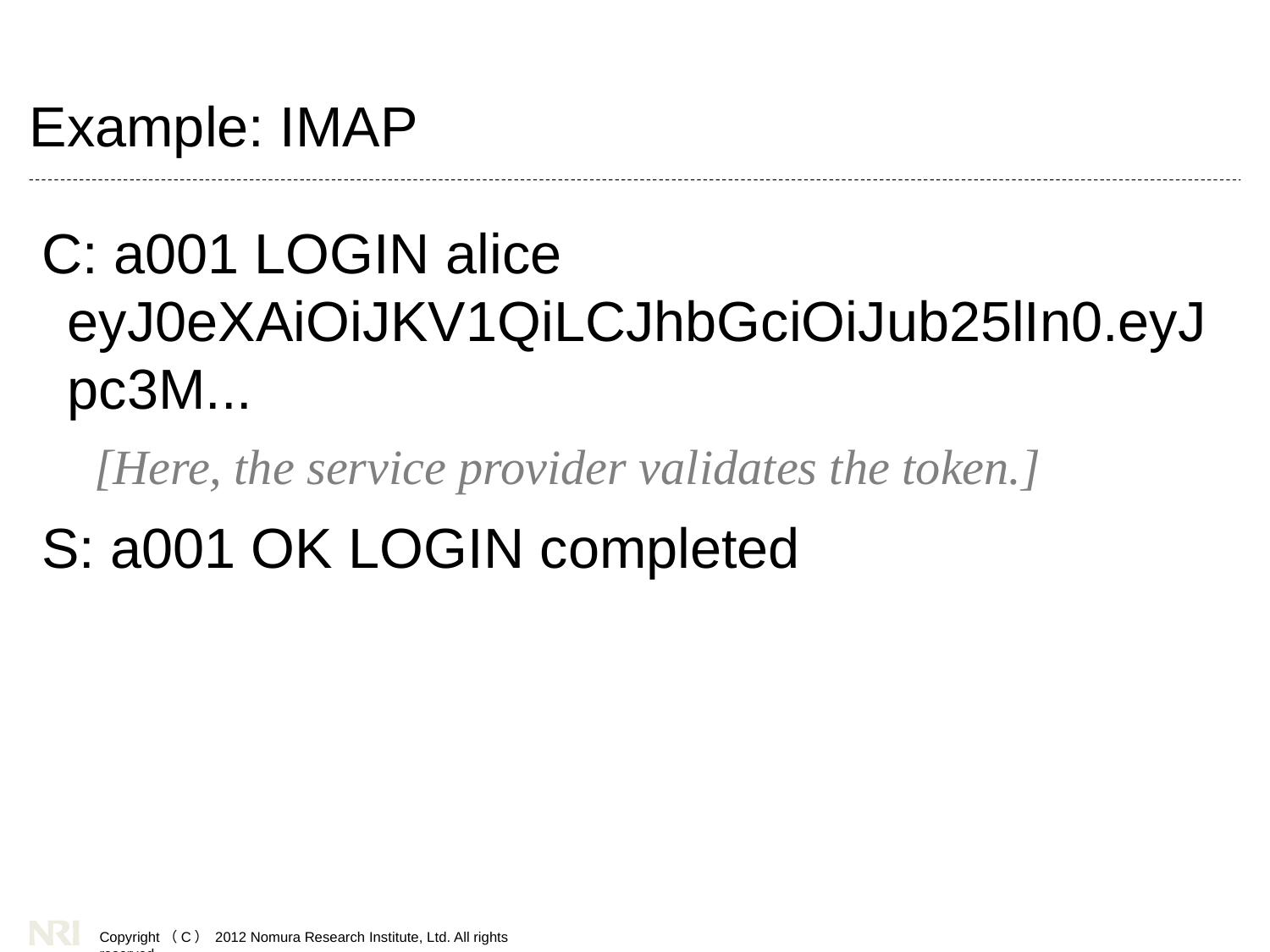

# Example: IMAP
C: a001 LOGIN alice eyJ0eXAiOiJKV1QiLCJhbGciOiJub25lIn0.eyJpc3M...
[Here, the service provider validates the token.]
S: a001 OK LOGIN completed